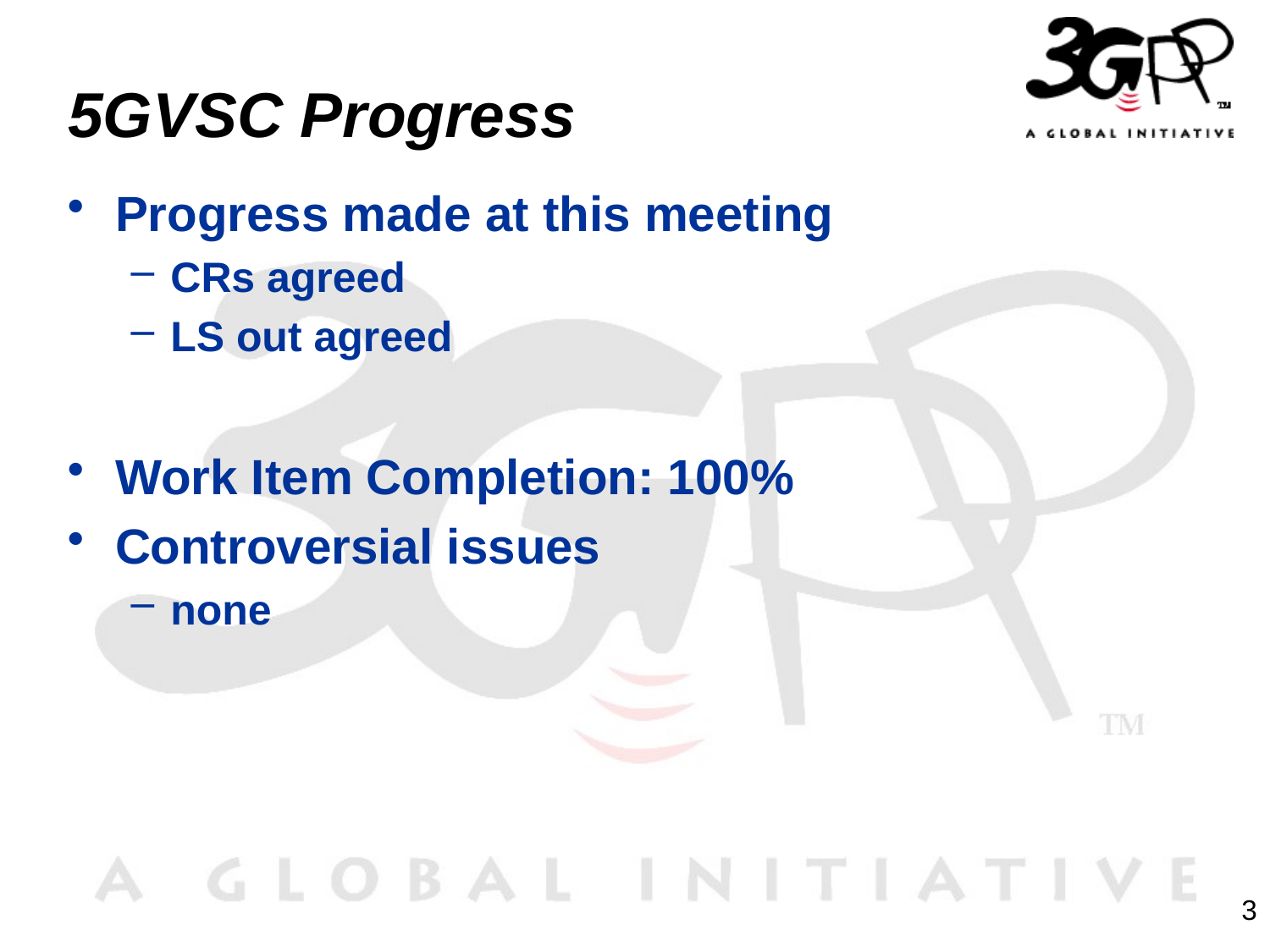

# 5GVSC Progress
Progress made at this meeting
CRs agreed
LS out agreed

Work Item Completion: 100%
Controversial issues
none
3